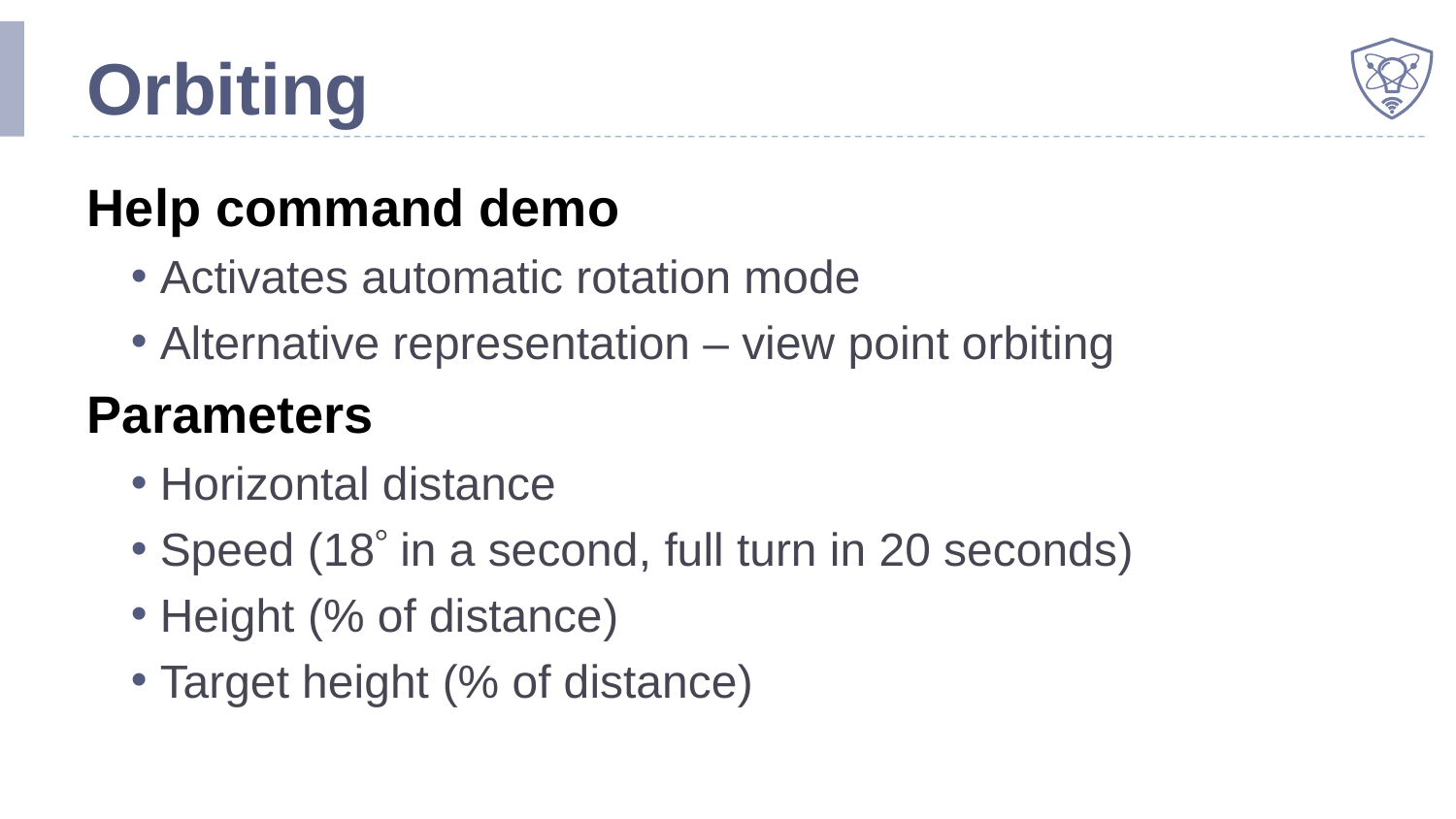

# Orbiting
Help command demo
Activates automatic rotation mode
Alternative representation – view point orbiting
Parameters
Horizontal distance
Speed (18° in a second, full turn in 20 seconds)
Height (% of distance)
Target height (% of distance)